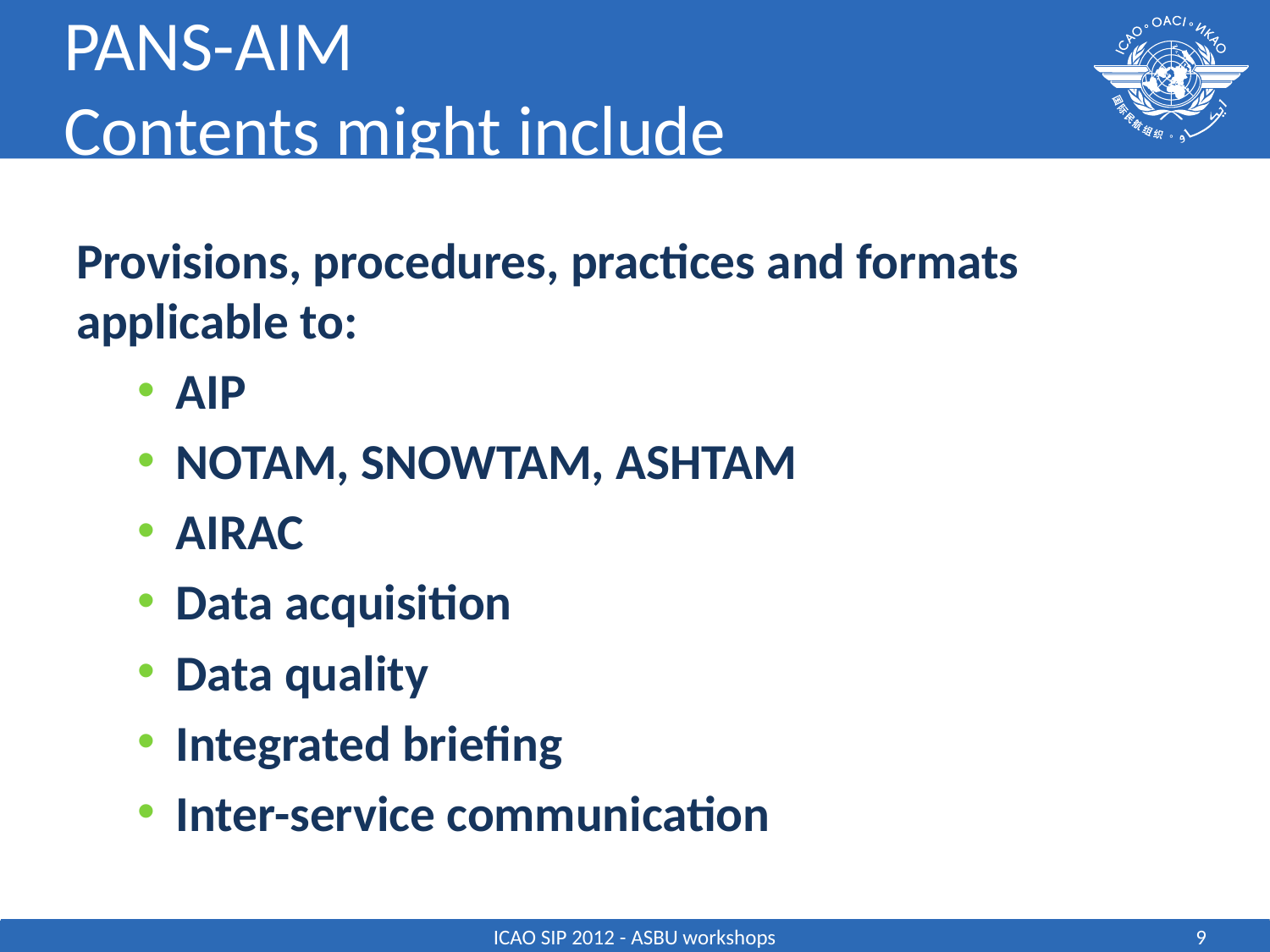

# PANS-AIM Contents might include
Provisions, procedures, practices and formats applicable to:
AIP
NOTAM, SNOWTAM, ASHTAM
AIRAC
Data acquisition
Data quality
Integrated briefing
Inter-service communication
ICAO SIP 2012 - ASBU workshops
9